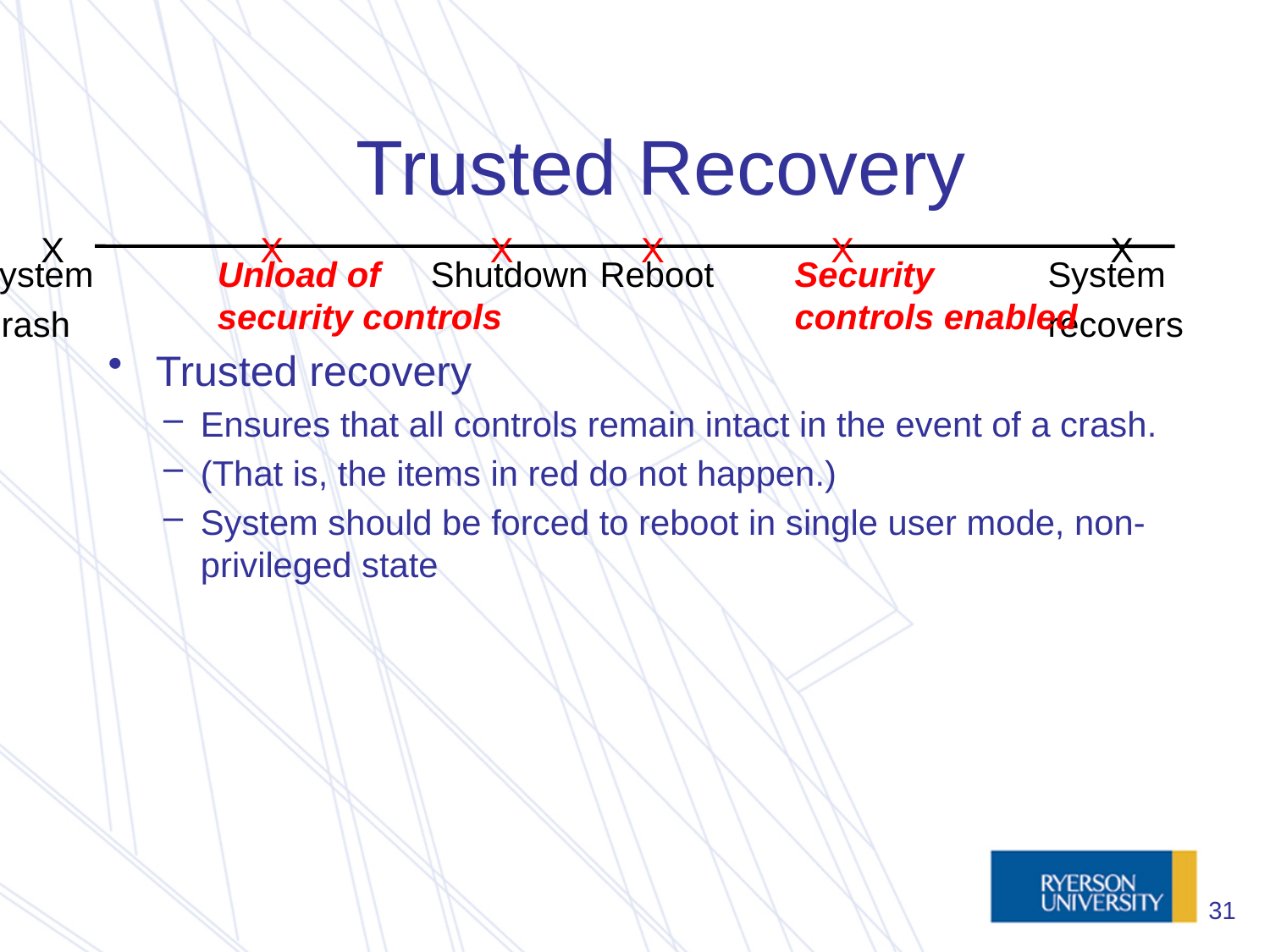

# Trusted Recovery
X
X
X
X
X
X
System
Crash

Unload of security controls
Shutdown
Reboot
Security controls enabled
System
recovers
Trusted recovery
Ensures that all controls remain intact in the event of a crash.
(That is, the items in red do not happen.)
System should be forced to reboot in single user mode, non-privileged state
31